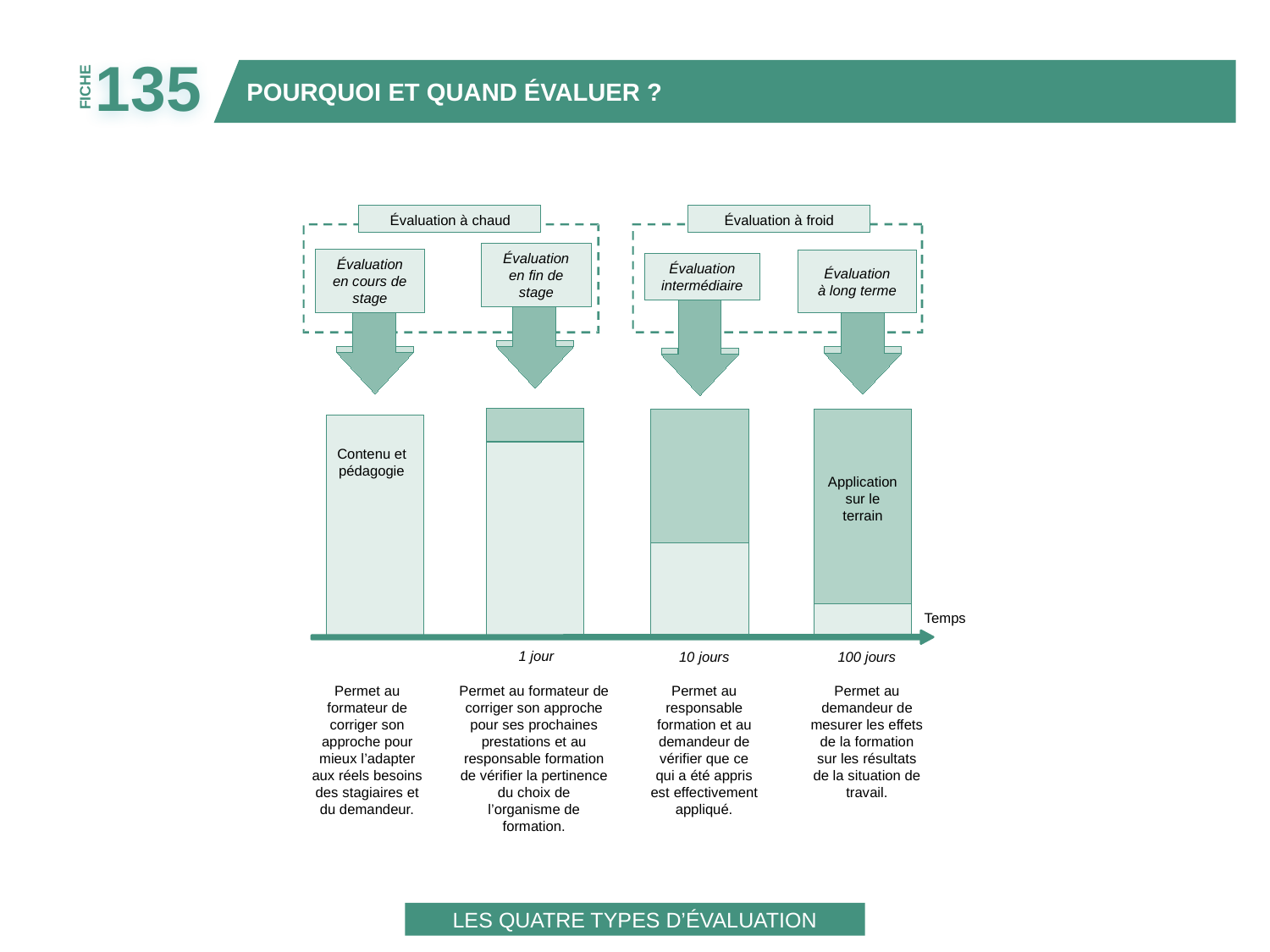

135

POURQUOI ET QUAND ÉVALUER ?
FICHE

Évaluation à chaud
Évaluation à froid

Évaluation
en fin de
stage

Évaluation
en cours de
stage
Évaluation
intermédiaire
Évaluation
à long terme

Contenu et
pédagogie
Application
sur le
terrain

Temps

1 jour
10 jours
100 jours
Permet au
formateur de
corriger son
approche pour
mieux l’adapter
aux réels besoins
des stagiaires et
du demandeur.
Permet au formateur de
corriger son approche
pour ses prochaines
prestations et au
responsable formation
de vérifier la pertinence
du choix de
l’organisme de
formation.
Permet au
responsable
formation et au
demandeur de
vérifier que ce
qui a été appris
est effectivement
appliqué.
Permet au
demandeur de
mesurer les effets
de la formation
sur les résultats
de la situation de
travail.
LES QUATRE TYPES D’ÉVALUATION